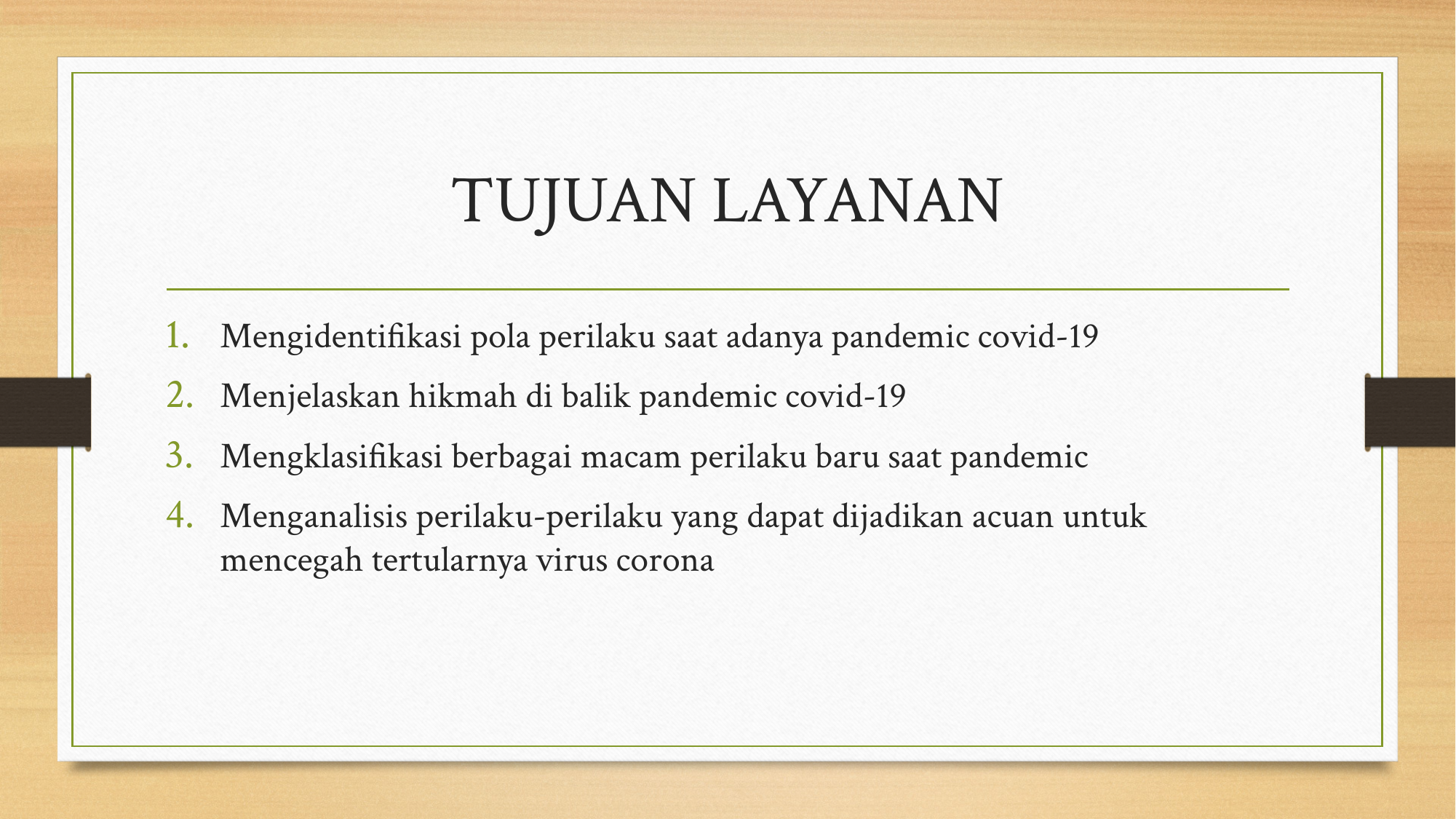

# TUJUAN LAYANAN
Mengidentifikasi pola perilaku saat adanya pandemic covid-19
Menjelaskan hikmah di balik pandemic covid-19
Mengklasifikasi berbagai macam perilaku baru saat pandemic
Menganalisis perilaku-perilaku yang dapat dijadikan acuan untuk mencegah tertularnya virus corona